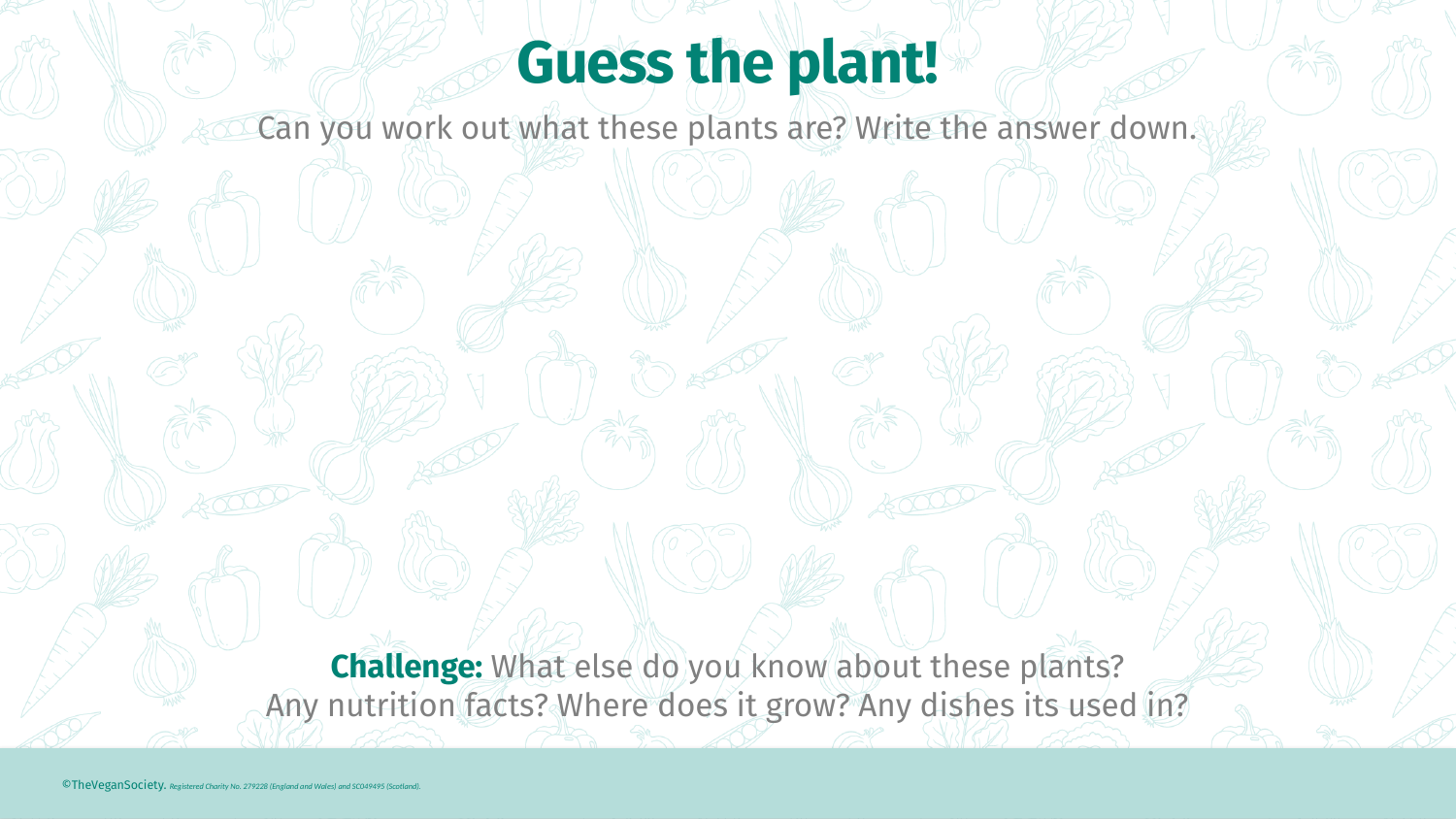

# Guess the plant!
Can you work out what these plants are? Write the answer down.

Challenge: What else do you know about these plants?
Any nutrition facts? Where does it grow? Any dishes its used in?